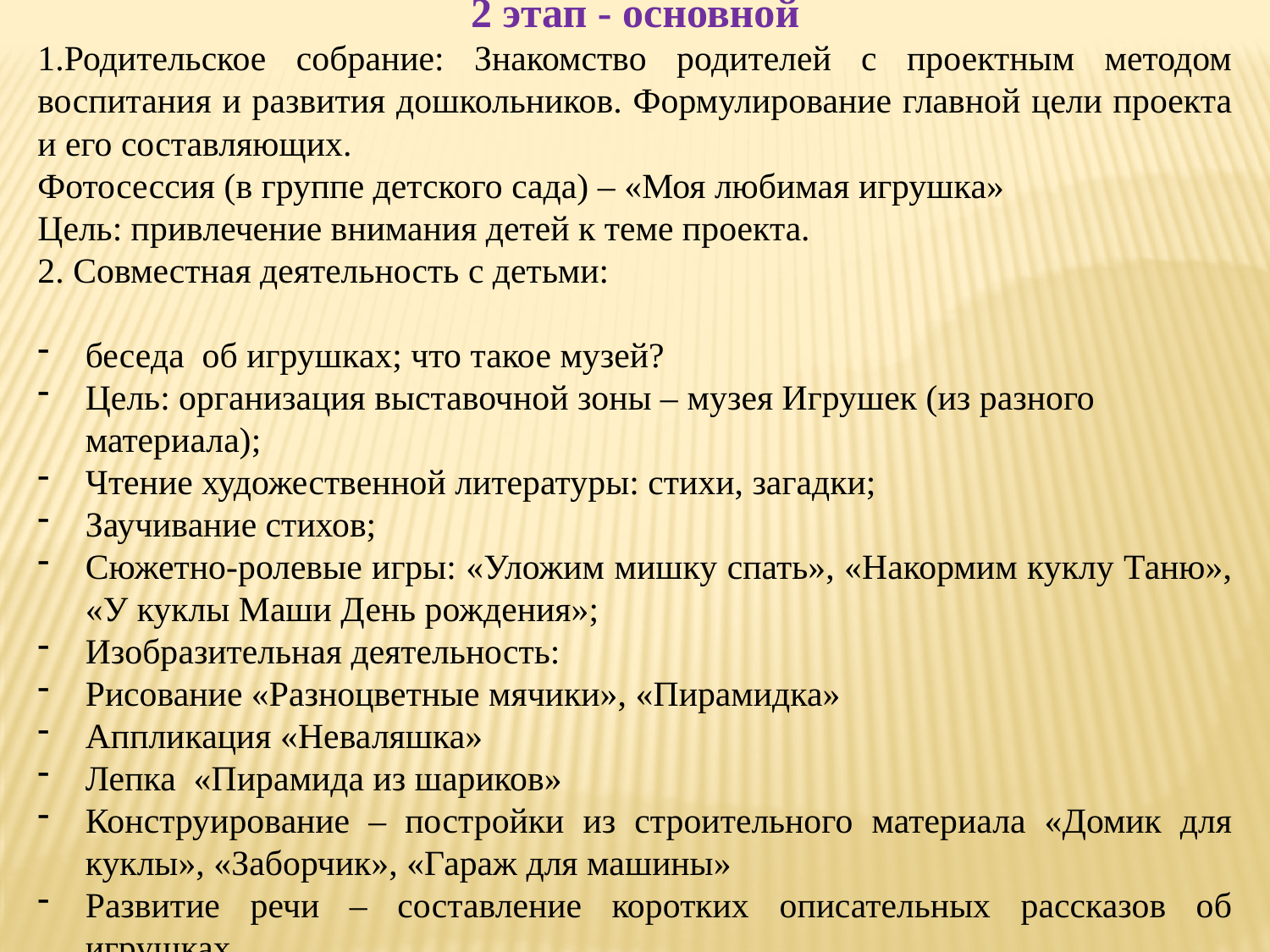

2 этап - основной
1.Родительское собрание: Знакомство родителей с проектным методом воспитания и развития дошкольников. Формулирование главной цели проекта и его составляющих.
Фотосессия (в группе детского сада) – «Моя любимая игрушка»
Цель: привлечение внимания детей к теме проекта.
2. Совместная деятельность с детьми:
беседа  об игрушках; что такое музей?
Цель: организация выставочной зоны – музея Игрушек (из разного материала);
Чтение художественной литературы: стихи, загадки;
Заучивание стихов;
Сюжетно-ролевые игры: «Уложим мишку спать», «Накормим куклу Таню», «У куклы Маши День рождения»;
Изобразительная деятельность:
Рисование «Разноцветные мячики», «Пирамидка»
Аппликация «Неваляшка»
Лепка  «Пирамида из шариков»
Конструирование – постройки из строительного материала «Домик для куклы», «Заборчик», «Гараж для машины»
Развитие речи – составление коротких описательных рассказов об игрушках